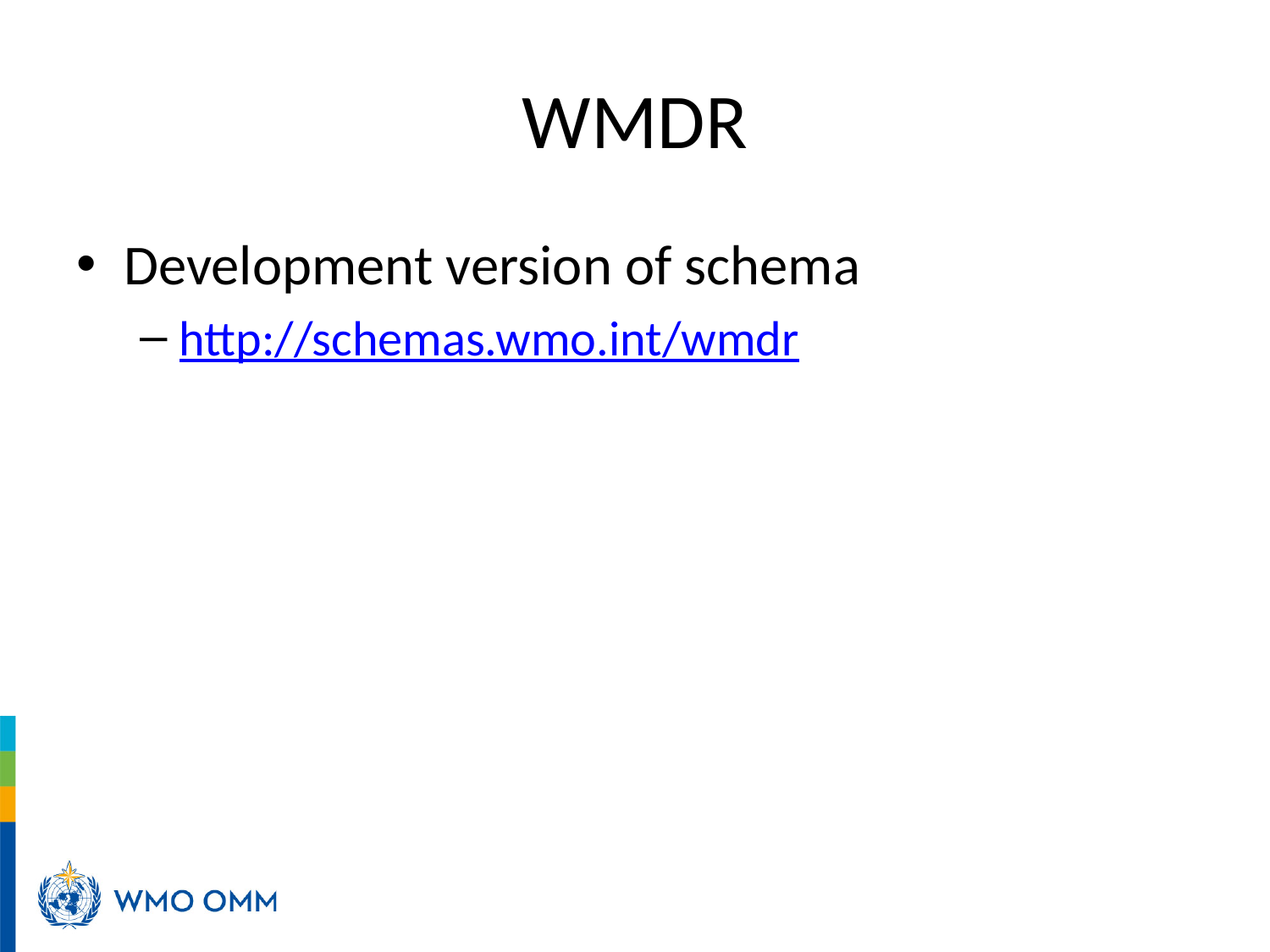

# WMDR
Development version of schema
http://schemas.wmo.int/wmdr